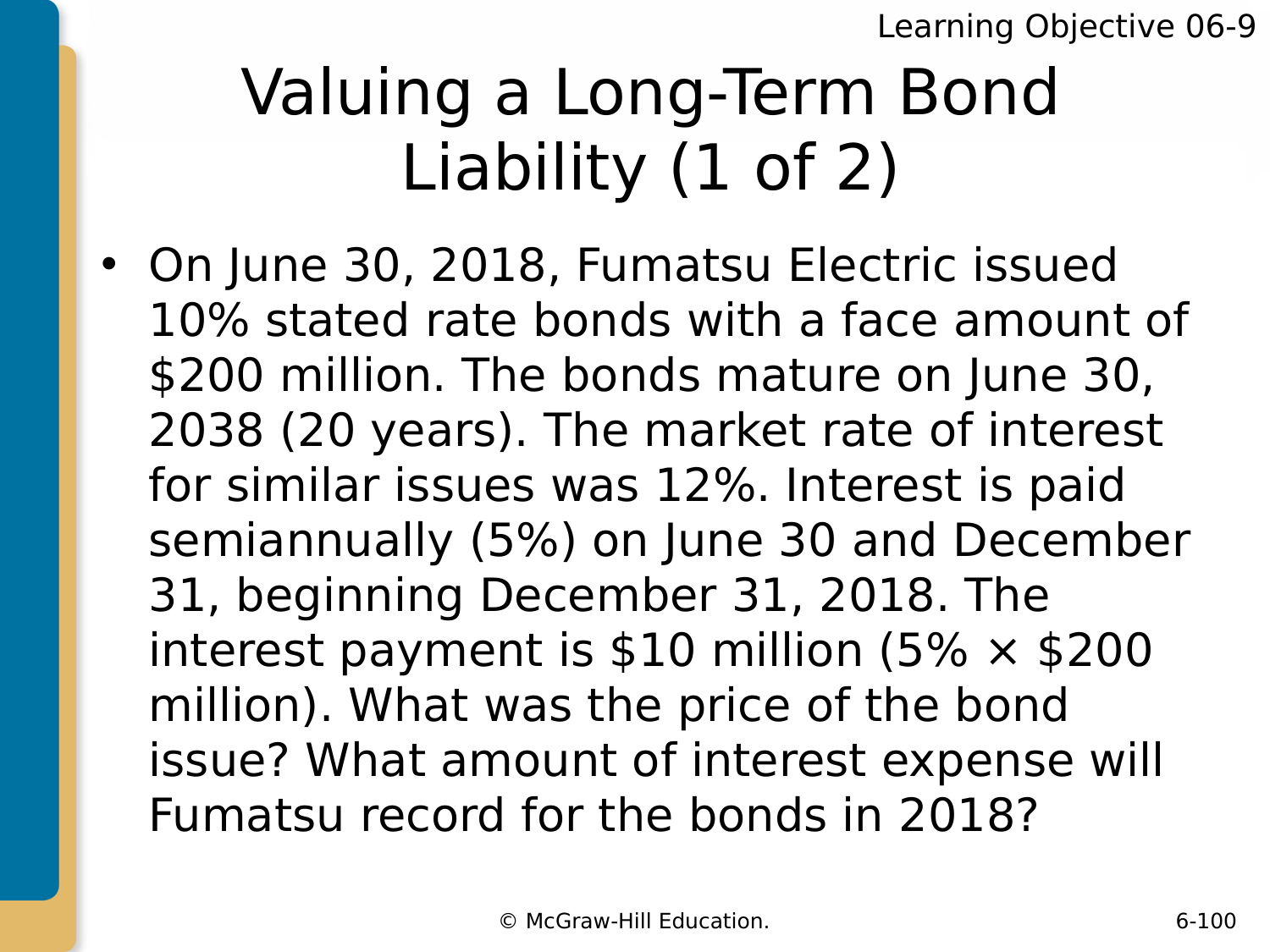

Learning Objective 06-9
# Valuing a Long-Term Bond Liability (1 of 2)
On June 30, 2018, Fumatsu Electric issued 10% stated rate bonds with a face amount of $200 million. The bonds mature on June 30, 2038 (20 years). The market rate of interest for similar issues was 12%. Interest is paid semiannually (5%) on June 30 and December 31, beginning December 31, 2018. The interest payment is $10 million (5% × $200 million). What was the price of the bond issue? What amount of interest expense will Fumatsu record for the bonds in 2018?